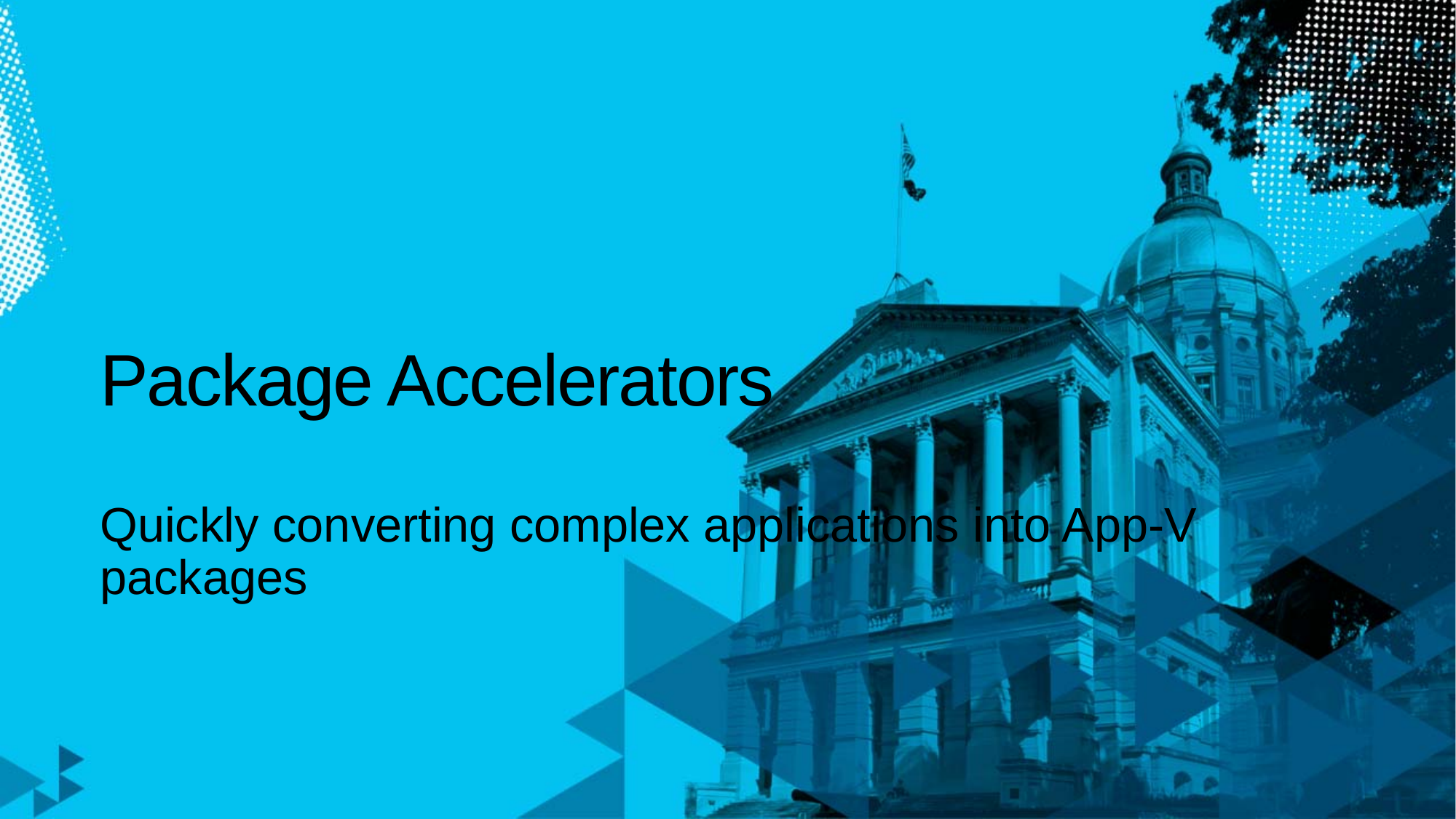

# Package Accelerators
Quickly converting complex applications into App-V packages